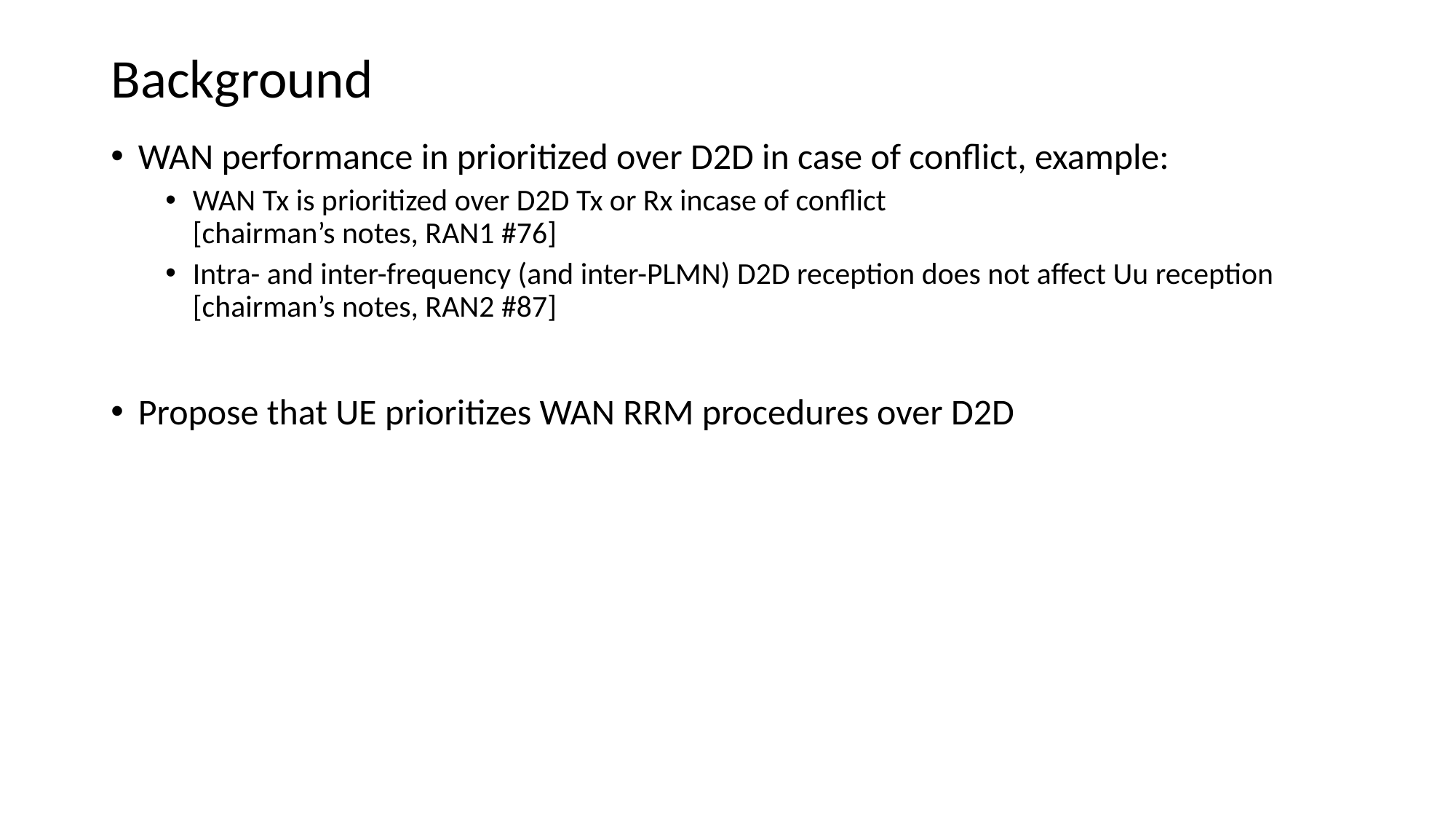

# Background
WAN performance in prioritized over D2D in case of conflict, example:
WAN Tx is prioritized over D2D Tx or Rx incase of conflict
[chairman’s notes, RAN1 #76]
Intra- and inter-frequency (and inter-PLMN) D2D reception does not affect Uu reception [chairman’s notes, RAN2 #87]

Propose that UE prioritizes WAN RRM procedures over D2D